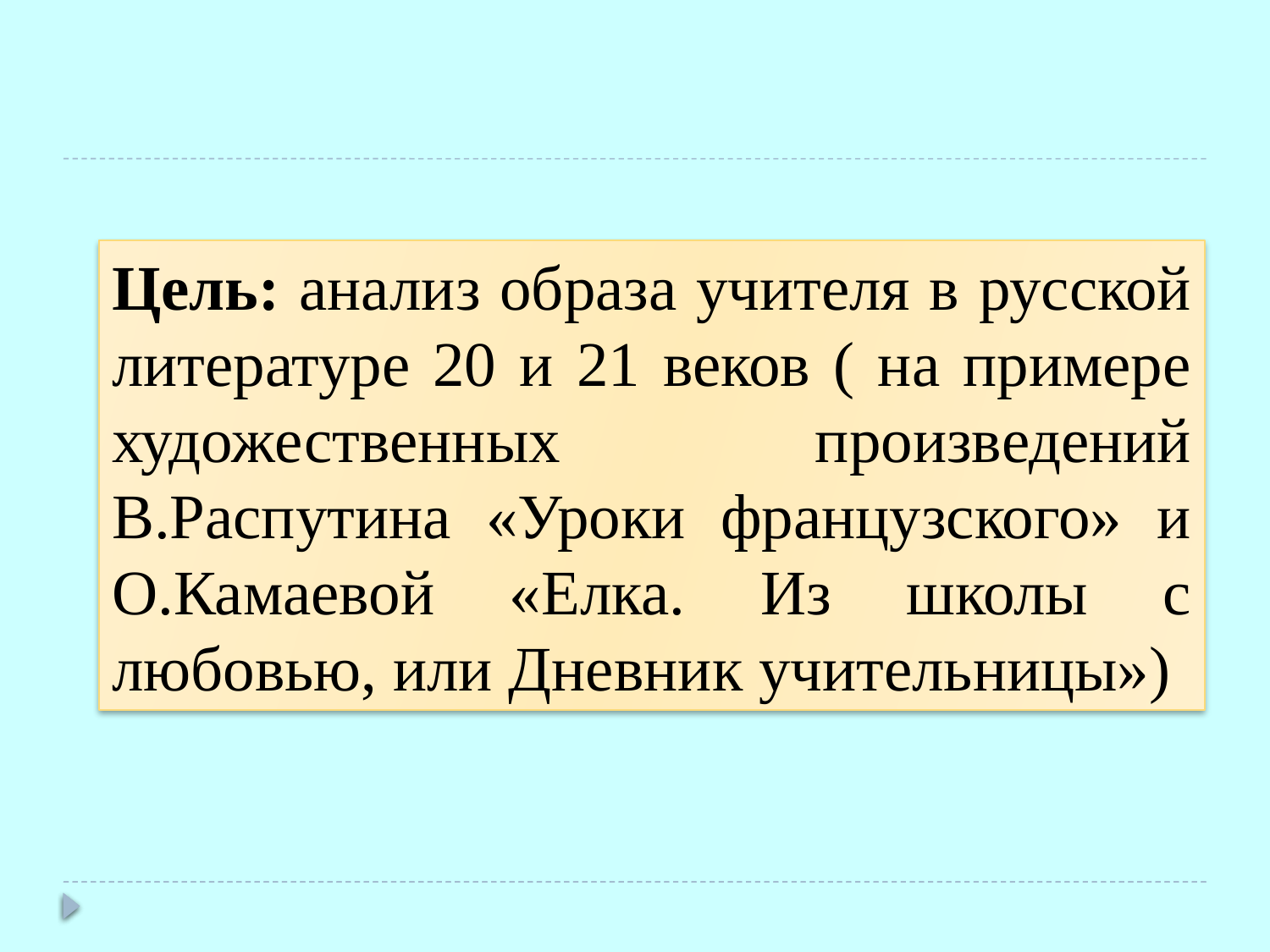

Цель: анализ образа учителя в русской литературе 20 и 21 веков ( на примере художественных произведений В.Распутина «Уроки французского» и О.Камаевой «Елка. Из школы с любовью, или Дневник учительницы»)